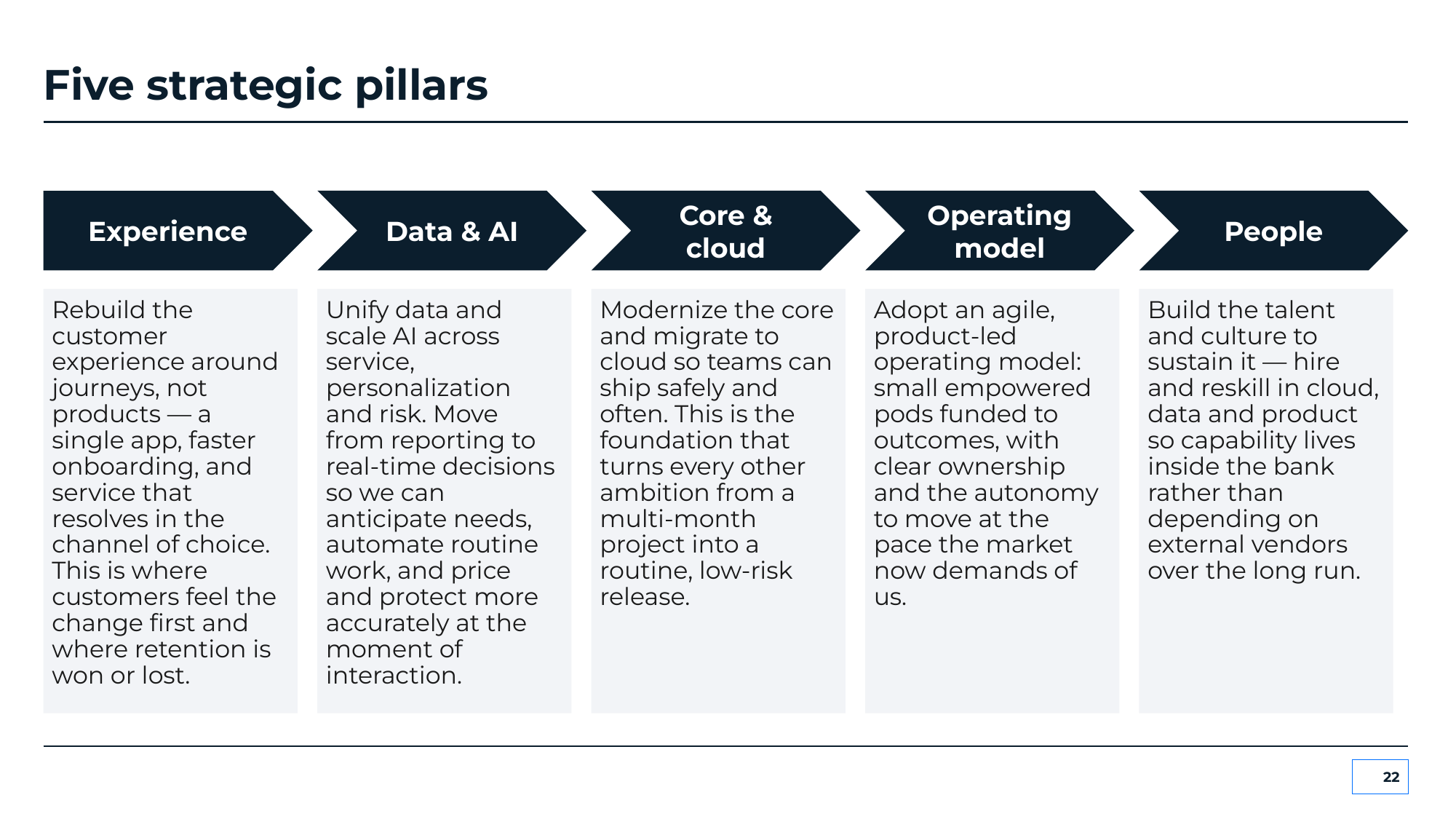

# Five strategic pillars
Data & AI
Core & cloud
Operating model
People
Experience
Rebuild the customer experience around journeys, not products — a single app, faster onboarding, and service that resolves in the channel of choice. This is where customers feel the change first and where retention is won or lost.
Unify data and scale AI across service, personalization and risk. Move from reporting to real-time decisions so we can anticipate needs, automate routine work, and price and protect more accurately at the moment of interaction.
Modernize the core and migrate to cloud so teams can ship safely and often. This is the foundation that turns every other ambition from a multi-month project into a routine, low-risk release.
Adopt an agile, product-led operating model: small empowered pods funded to outcomes, with clear ownership and the autonomy to move at the pace the market now demands of us.
Build the talent and culture to sustain it — hire and reskill in cloud, data and product so capability lives inside the bank rather than depending on external vendors over the long run.
22